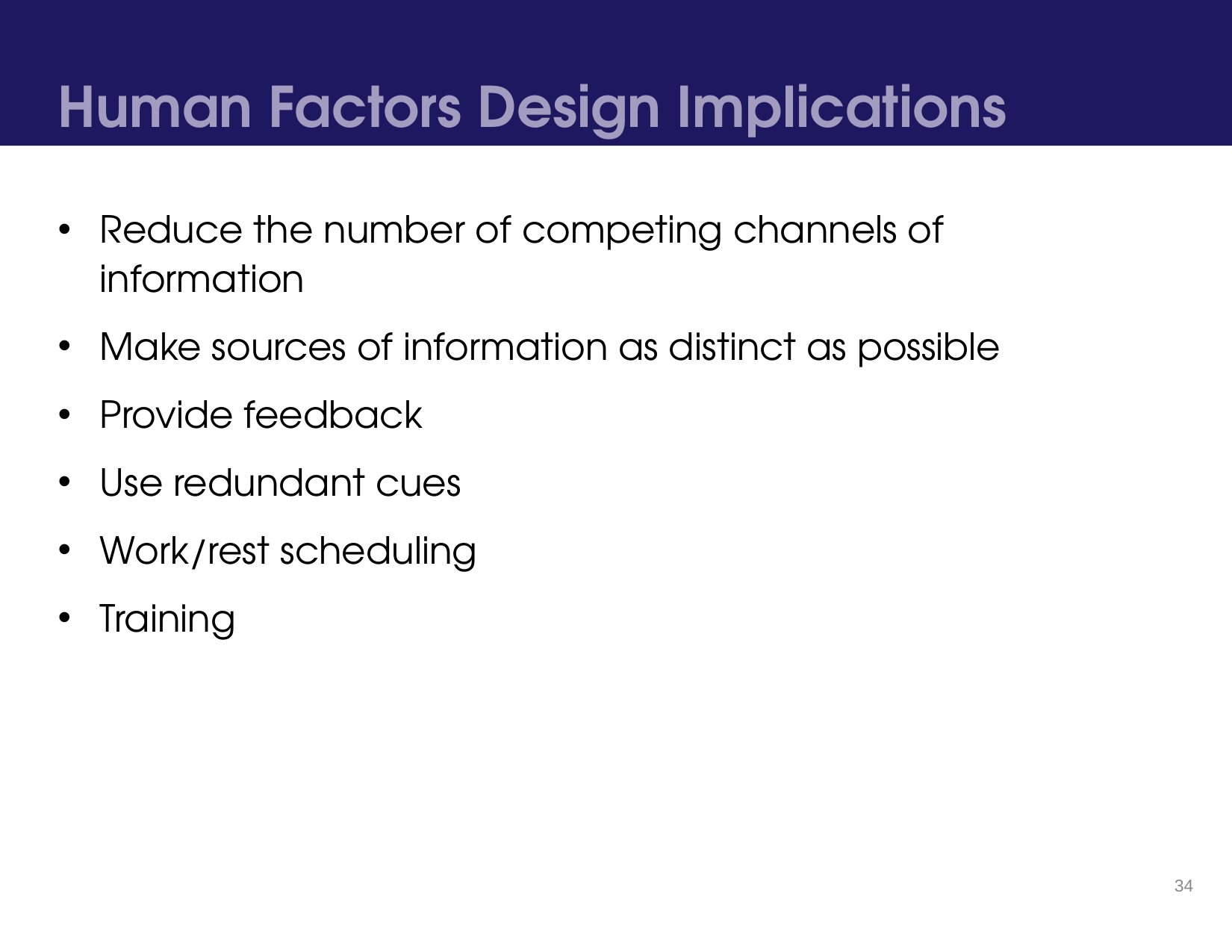

# Human Factors Design Implications
Reduce the number of competing channels of information
Make sources of information as distinct as possible
Provide feedback
Use redundant cues
Work/rest scheduling
Training
34